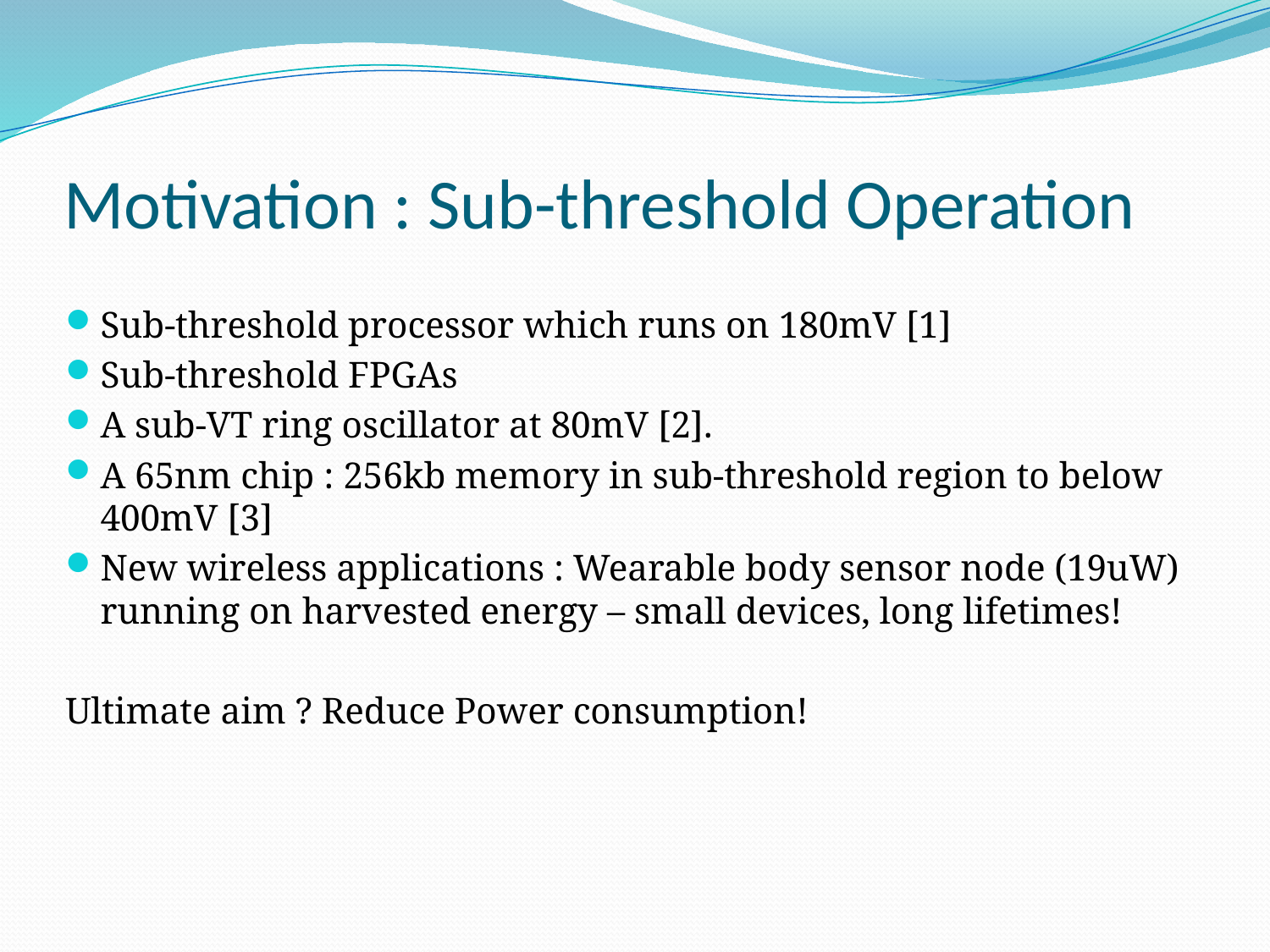

# Motivation : Sub-threshold Operation
Sub-threshold processor which runs on 180mV [1]
Sub-threshold FPGAs
A sub-VT ring oscillator at 80mV [2].
A 65nm chip : 256kb memory in sub-threshold region to below 400mV [3]
New wireless applications : Wearable body sensor node (19uW) running on harvested energy – small devices, long lifetimes!

Ultimate aim ? Reduce Power consumption!